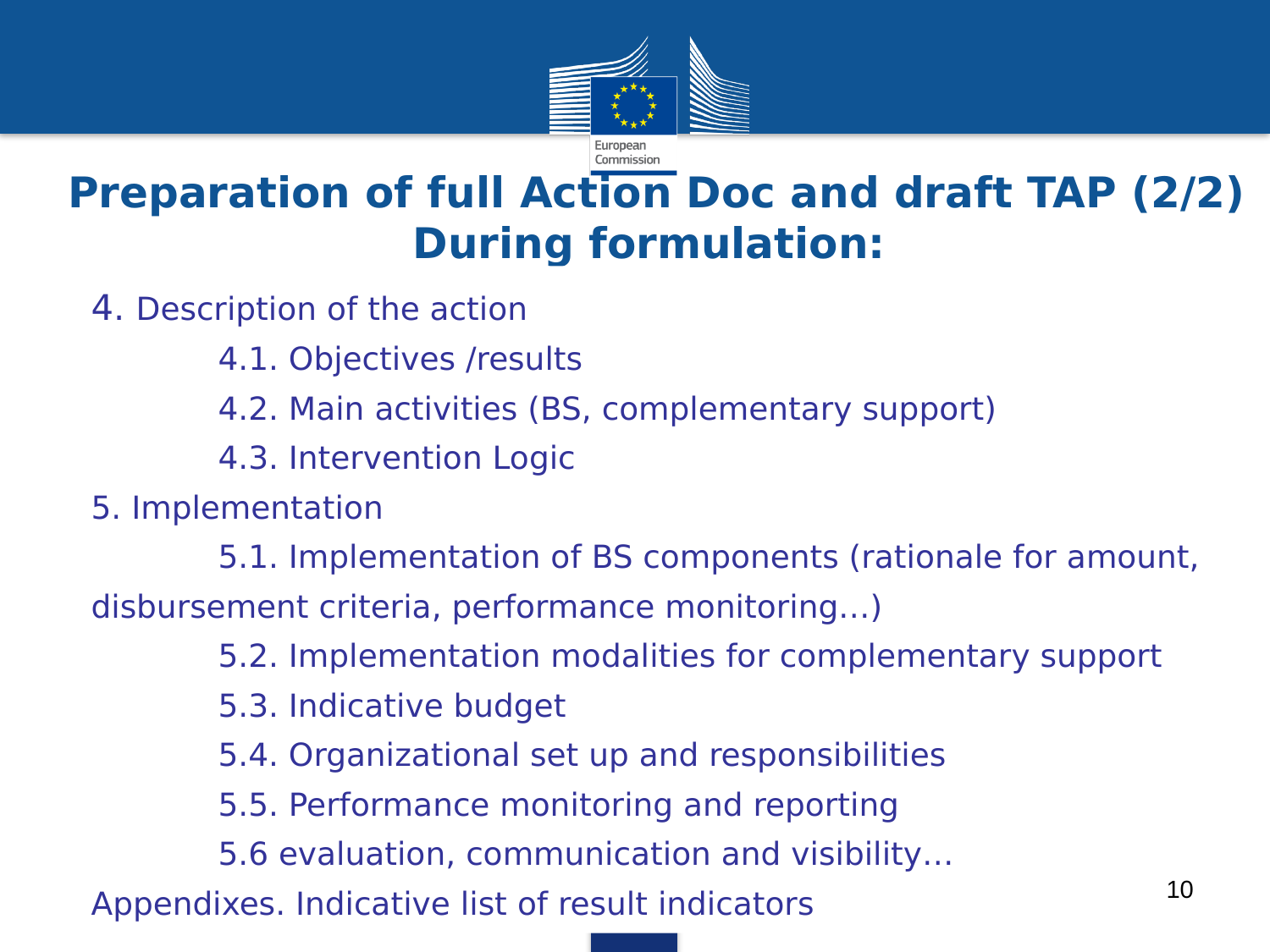

# Preparation of full Action Doc and draft TAP (2/2) During formulation:
4. Description of the action
	4.1. Objectives /results
	4.2. Main activities (BS, complementary support)
	4.3. Intervention Logic
5. Implementation
	5.1. Implementation of BS components (rationale for amount, disbursement criteria, performance monitoring…)
	5.2. Implementation modalities for complementary support
	5.3. Indicative budget
	5.4. Organizational set up and responsibilities
	5.5. Performance monitoring and reporting
	5.6 evaluation, communication and visibility…
Appendixes. Indicative list of result indicators

10